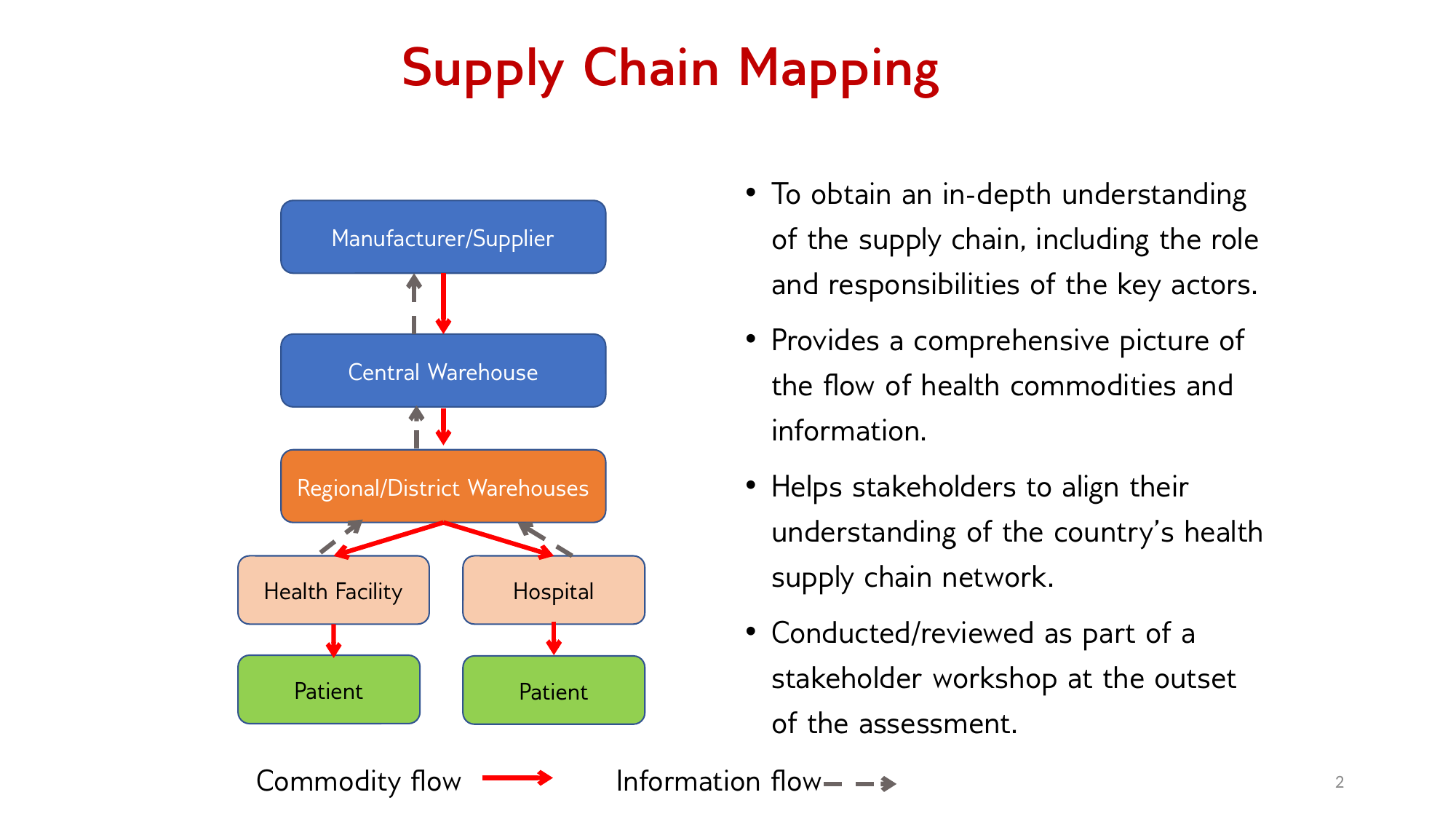

# Supply Chain Mapping
To obtain an in-depth understanding of the supply chain, including the role and responsibilities of the key actors.
Provides a comprehensive picture of the flow of health commodities and information.
Helps stakeholders to align their understanding of the country’s health supply chain network.
Conducted/reviewed as part of a stakeholder workshop at the outset of the assessment.

Manufacturer/Supplier
Central Warehouse
Regional/District Warehouses
Health Facility
Hospital
Patient
Patient
Commodity flow                 Information flow
2